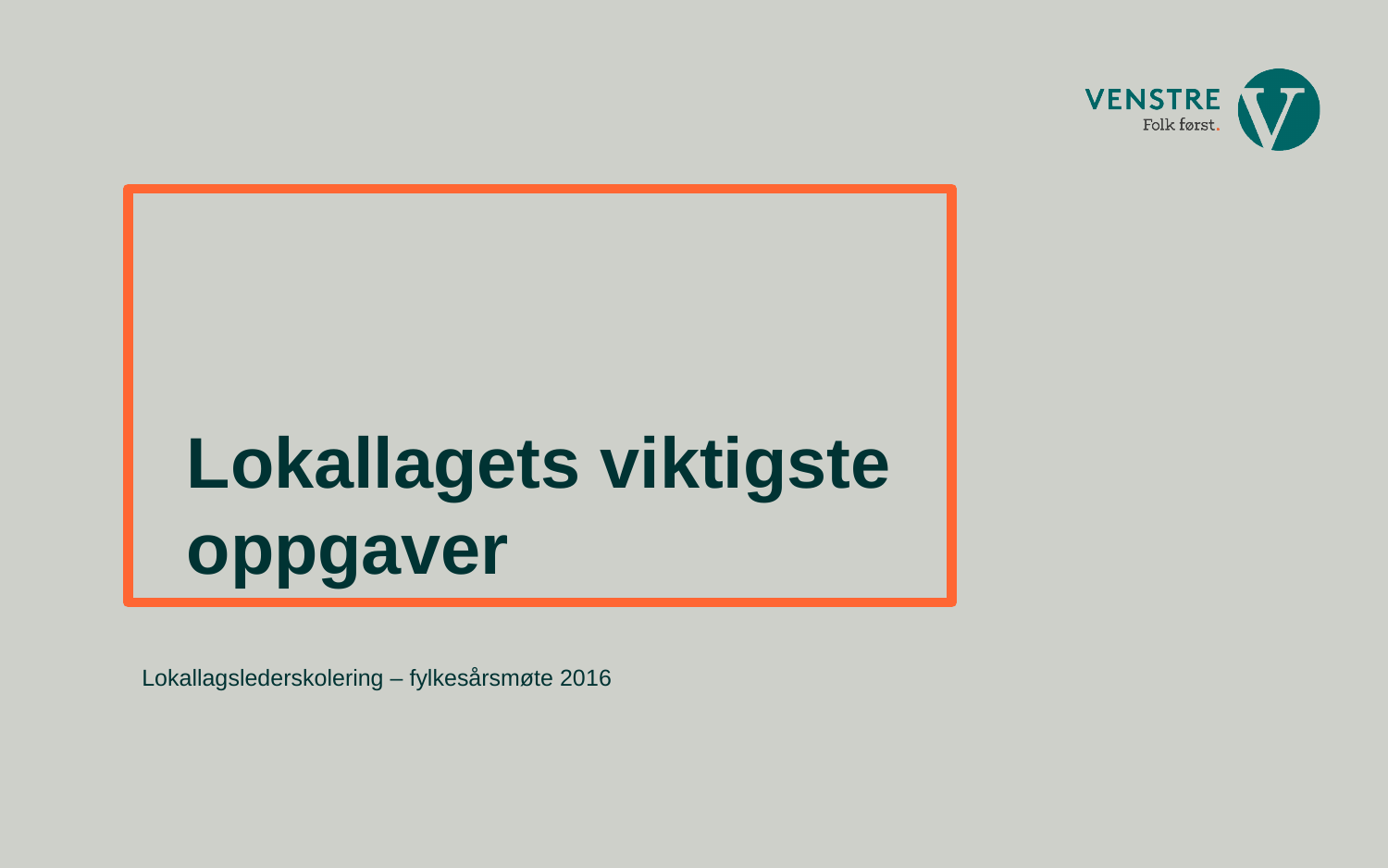

# Lokallagets viktigste oppgaver
Lokallagslederskolering – fylkesårsmøte 2016